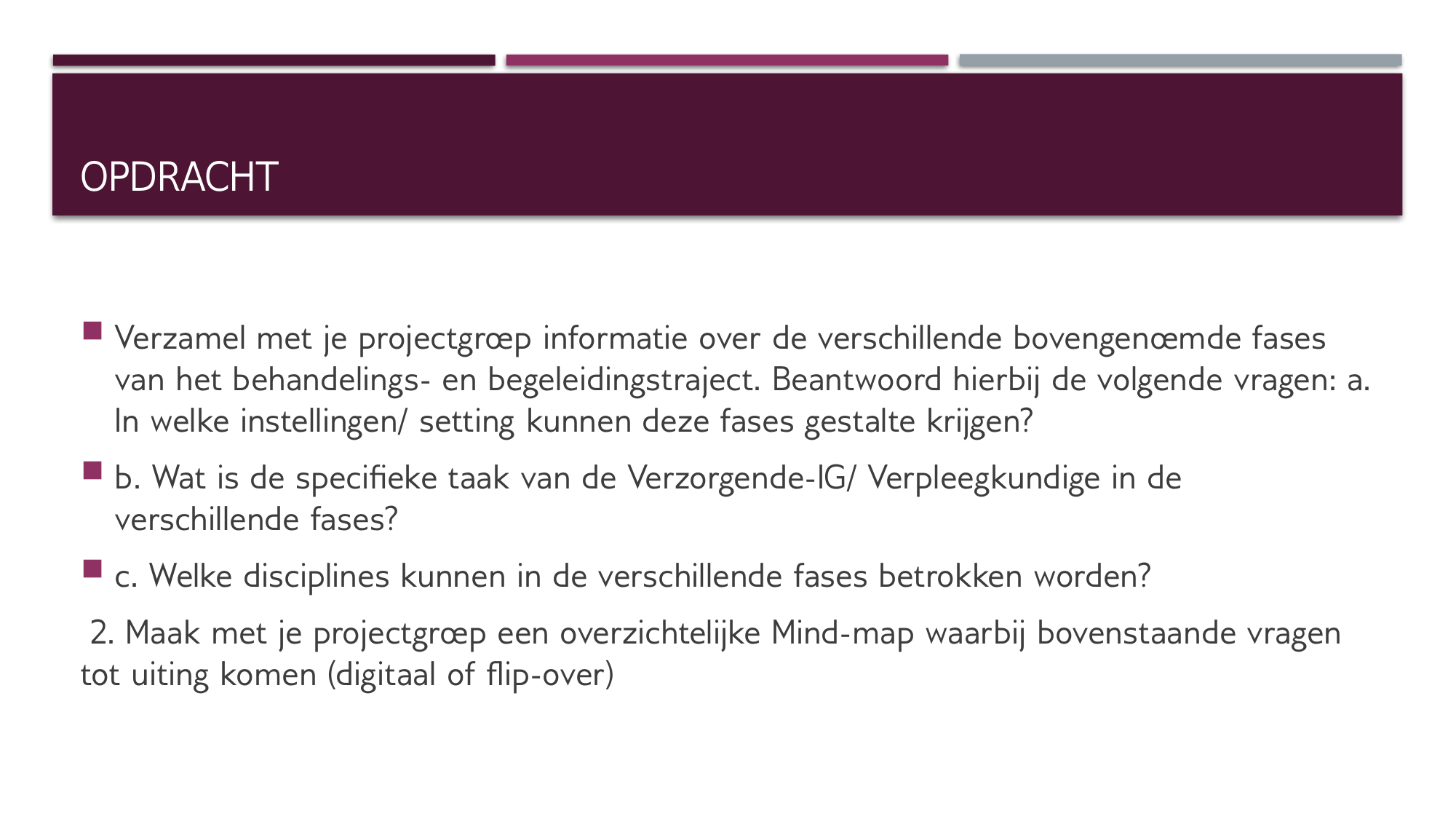

# opdracht

Verzamel met je projectgroep informatie over de verschillende bovengenoemde fases van het behandelings- en begeleidingstraject. Beantwoord hierbij de volgende vragen: a. In welke instellingen/ setting kunnen deze fases gestalte krijgen?
b. Wat is de specifieke taak van de Verzorgende-IG/ Verpleegkundige in de verschillende fases?
c. Welke disciplines kunnen in de verschillende fases betrokken worden?
 2. Maak met je projectgroep een overzichtelijke Mind-map waarbij bovenstaande vragen tot uiting komen (digitaal of flip-over)